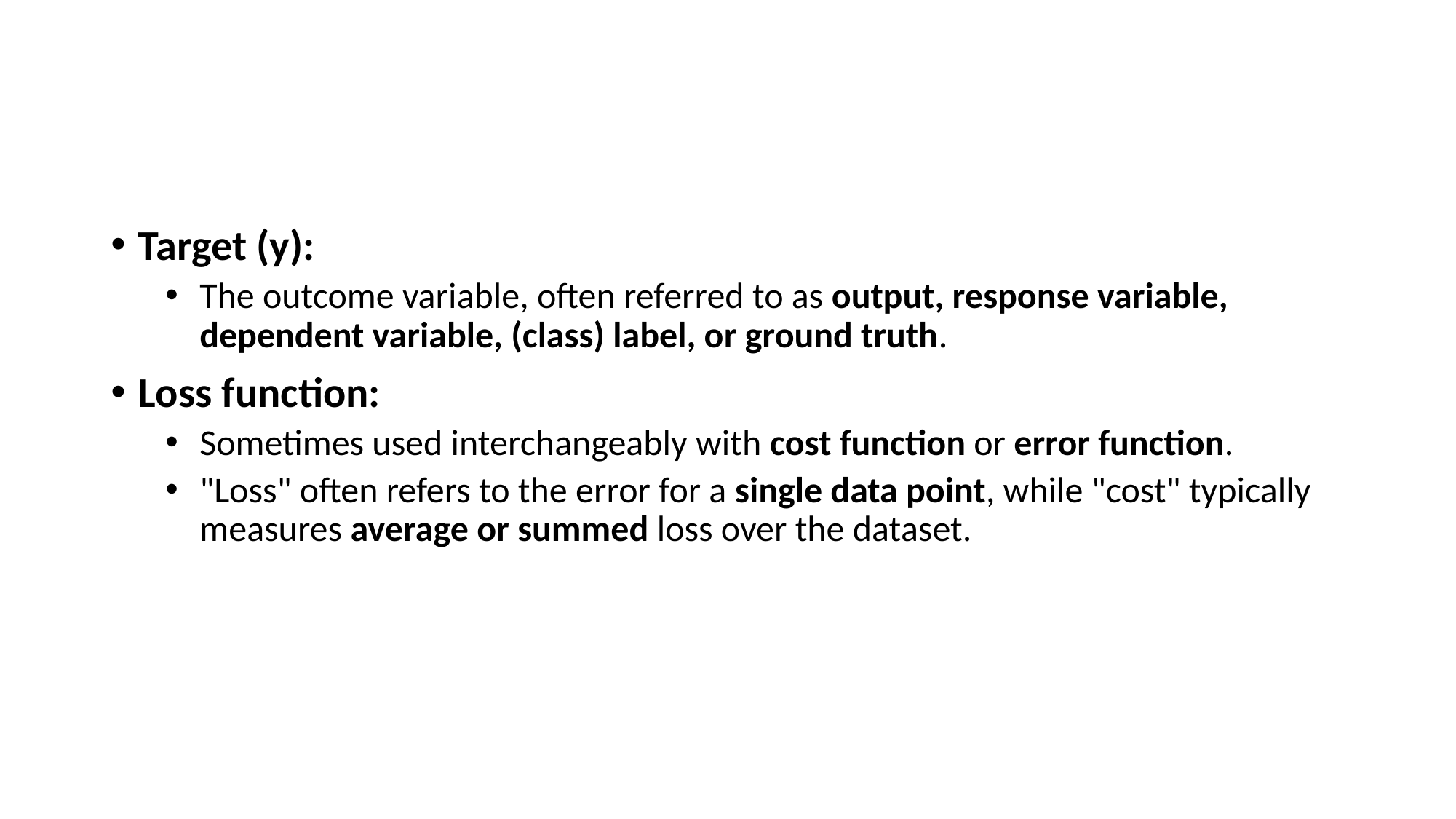

#
Target (y):
The outcome variable, often referred to as output, response variable, dependent variable, (class) label, or ground truth.
Loss function:
Sometimes used interchangeably with cost function or error function.
"Loss" often refers to the error for a single data point, while "cost" typically measures average or summed loss over the dataset.